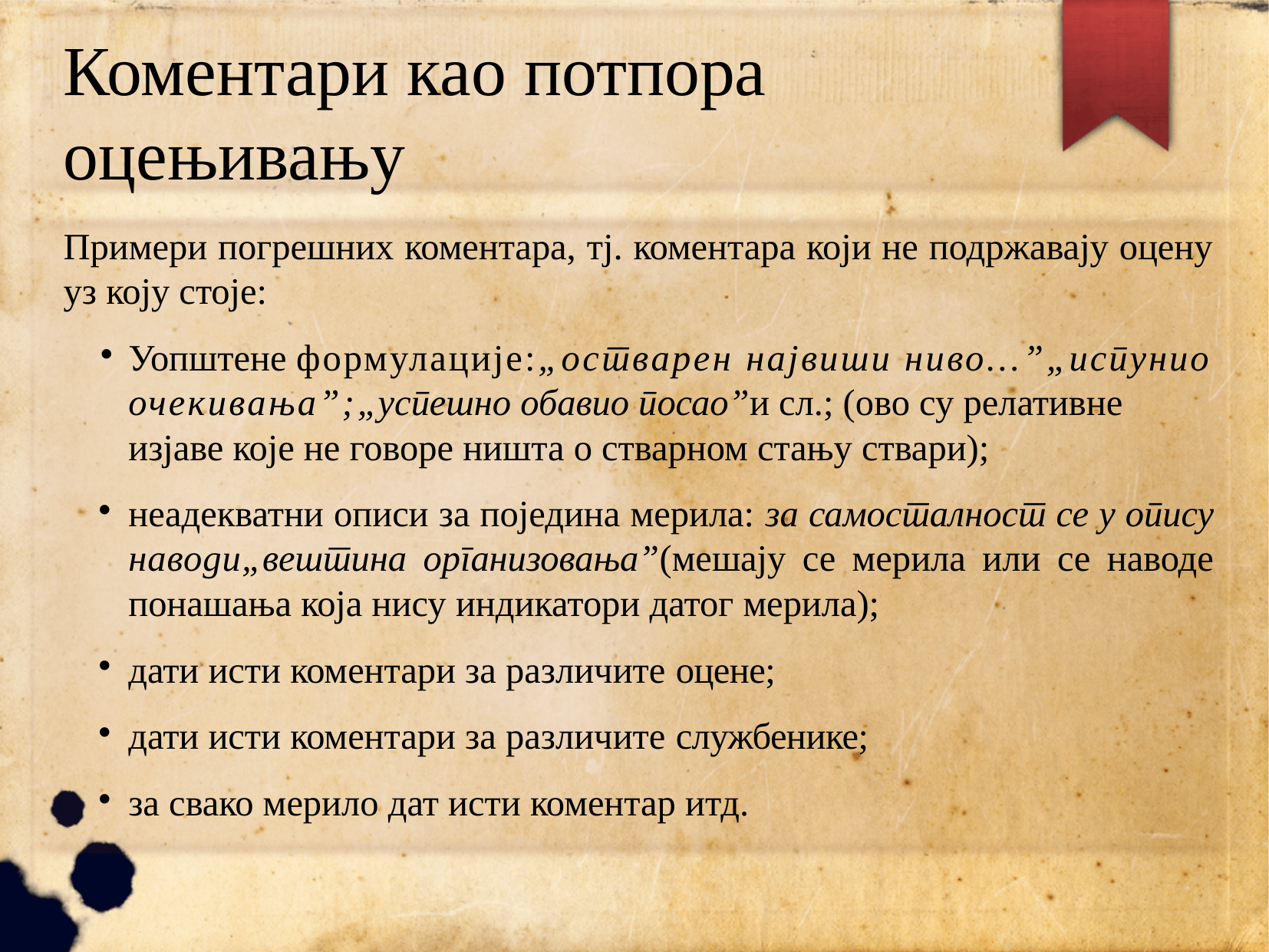

# Коментари као потпора оцењивању
Примери погрешних коментара, тј. коментара који не подржавају оцену уз коју стоје:
Уопштене формулације:„остварен највиши ниво...”„испунио очекивања”;„успешно обавио посао”и сл.; (ово су релативне изјаве које не говоре ништа о стварном стању ствари);
неадекватни описи за поједина мерила: за самосталност се у опису наводи„вештина организовања”(мешају се мерила или се наводе понашања која нису индикатори датог мерила);
дати исти коментари за различите оцене;
дати исти коментари за различите службенике;
за свако мерило дат исти коментар итд.